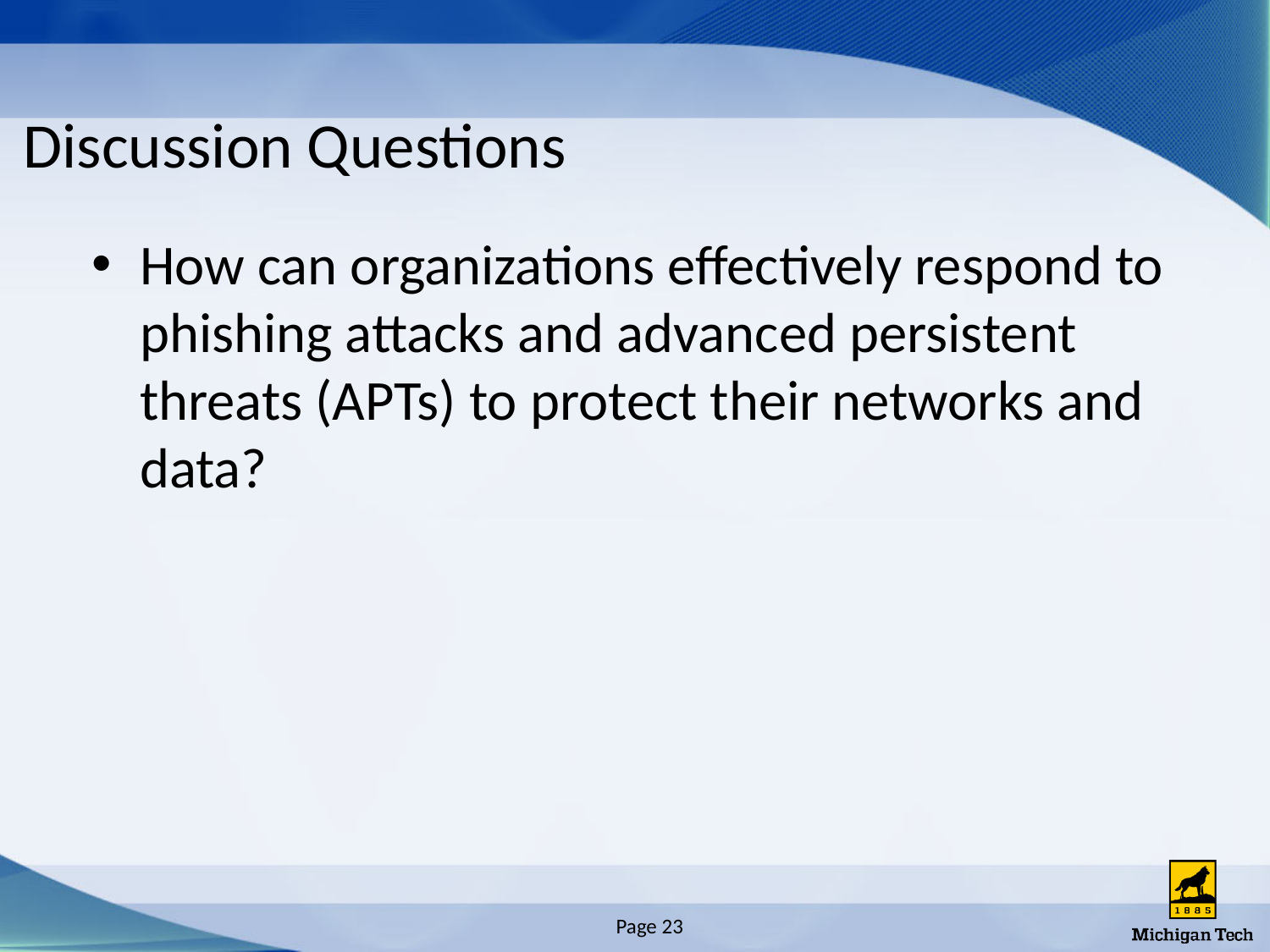

# Discussion Questions
How can organizations effectively respond to phishing attacks and advanced persistent threats (APTs) to protect their networks and data?